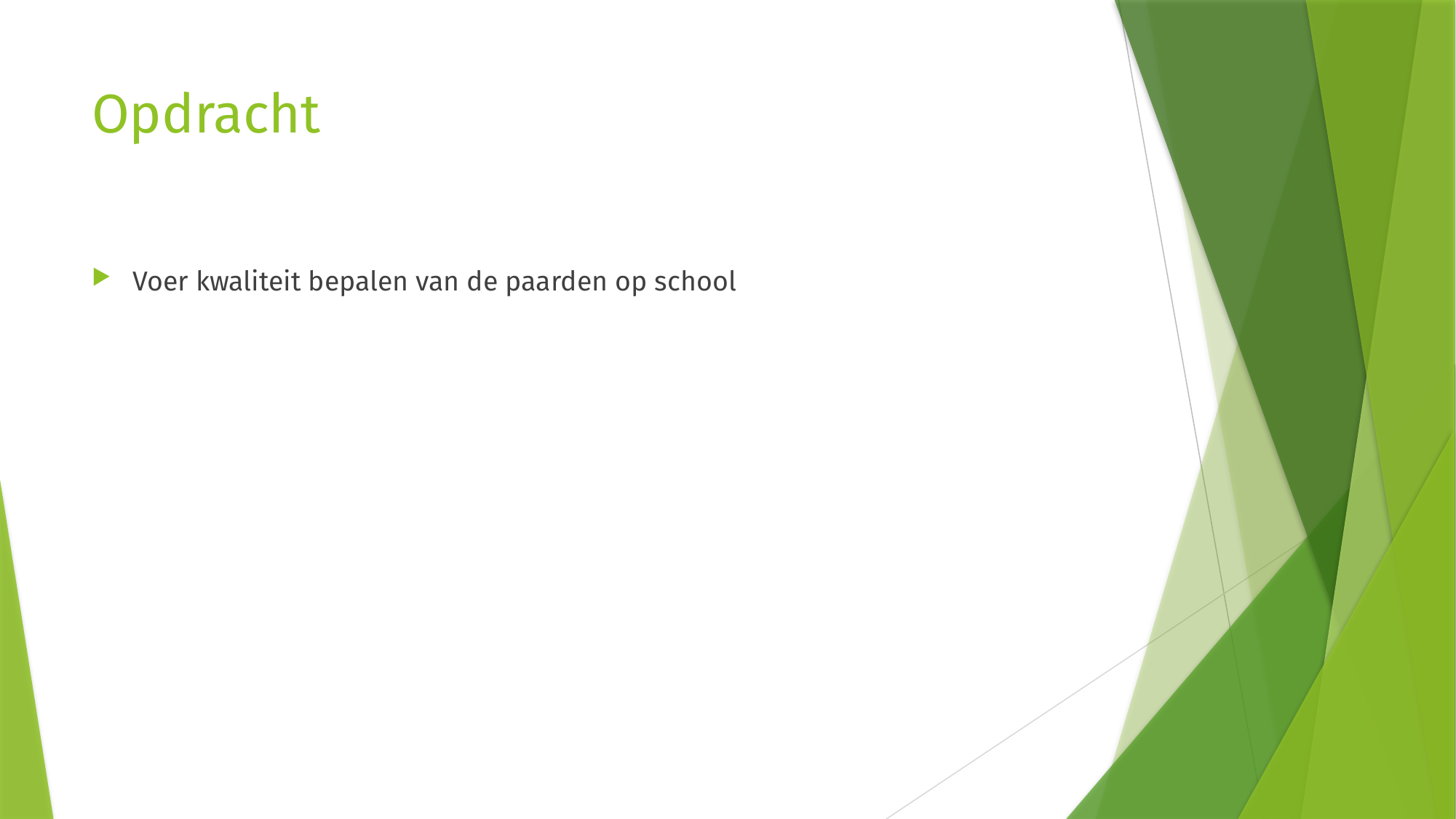

# Opdracht
Voer kwaliteit bepalen van de paarden op school